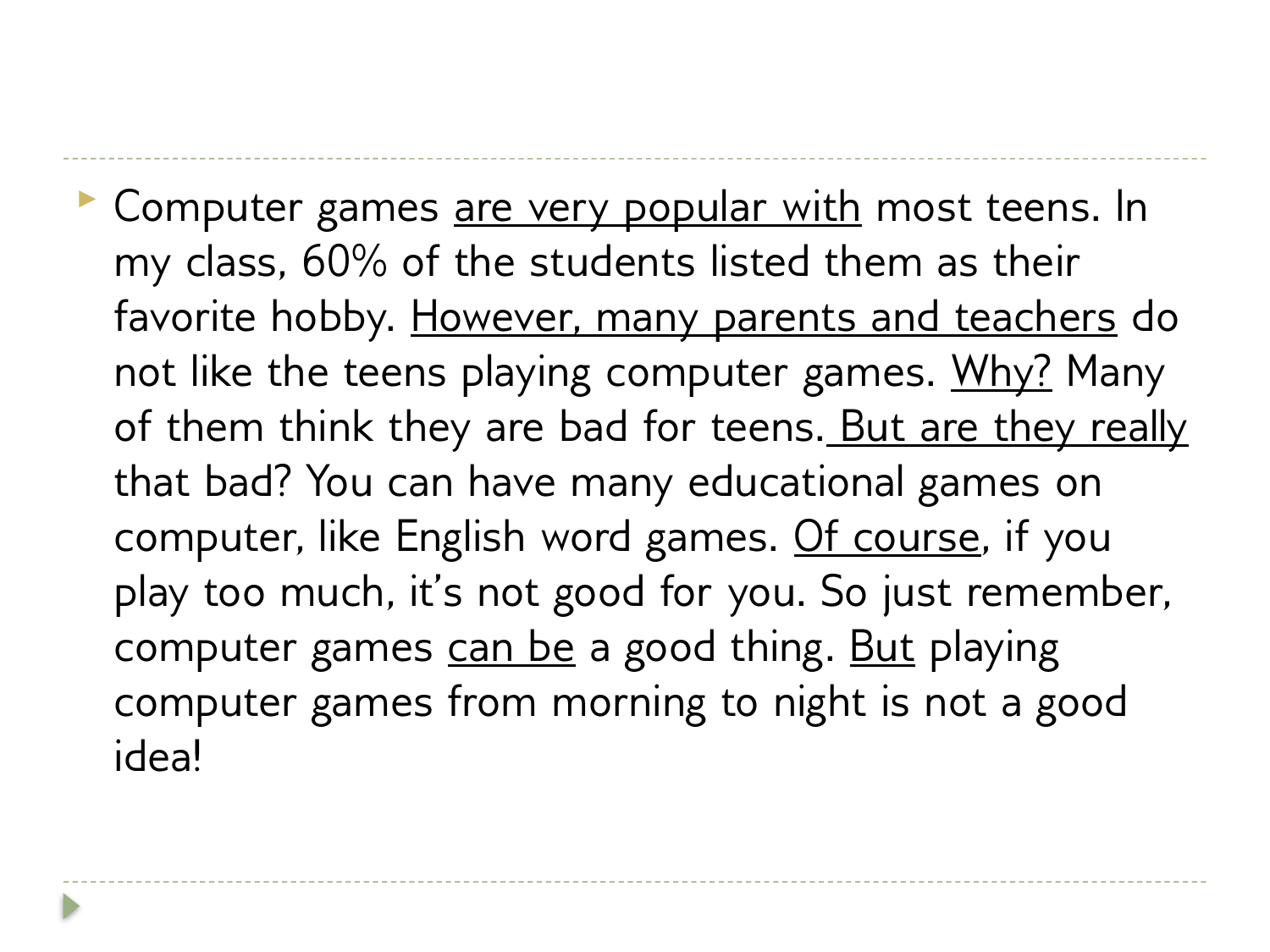

#
Computer games are very popular with most teens. In my class, 60% of the students listed them as their favorite hobby. However, many parents and teachers do not like the teens playing computer games. Why? Many of them think they are bad for teens. But are they really that bad? You can have many educational games on computer, like English word games. Of course, if you play too much, it’s not good for you. So just remember, computer games can be a good thing. But playing computer games from morning to night is not a good idea!